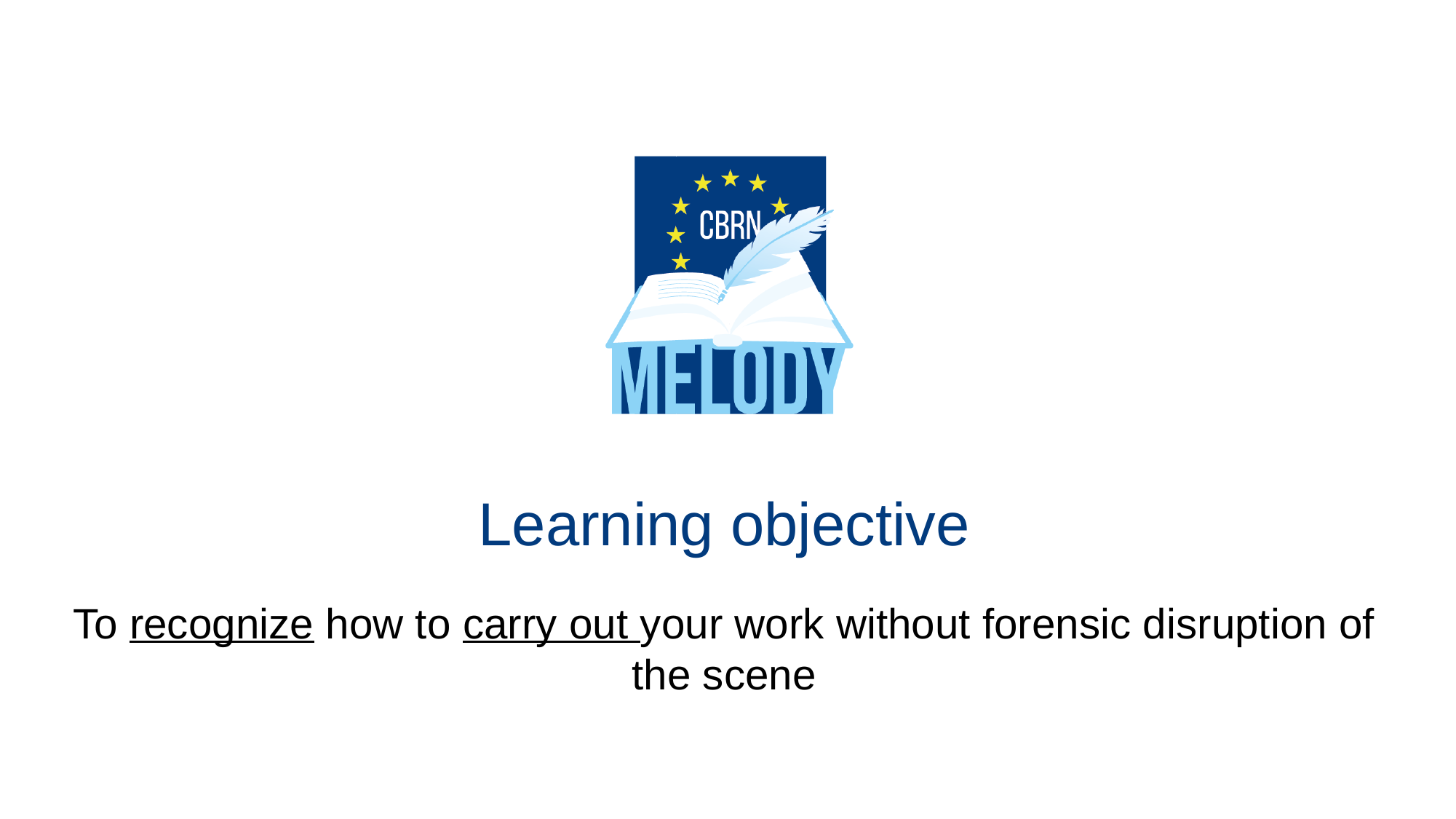

# Learning objective
To recognize how to carry out your work without forensic disruption of the scene